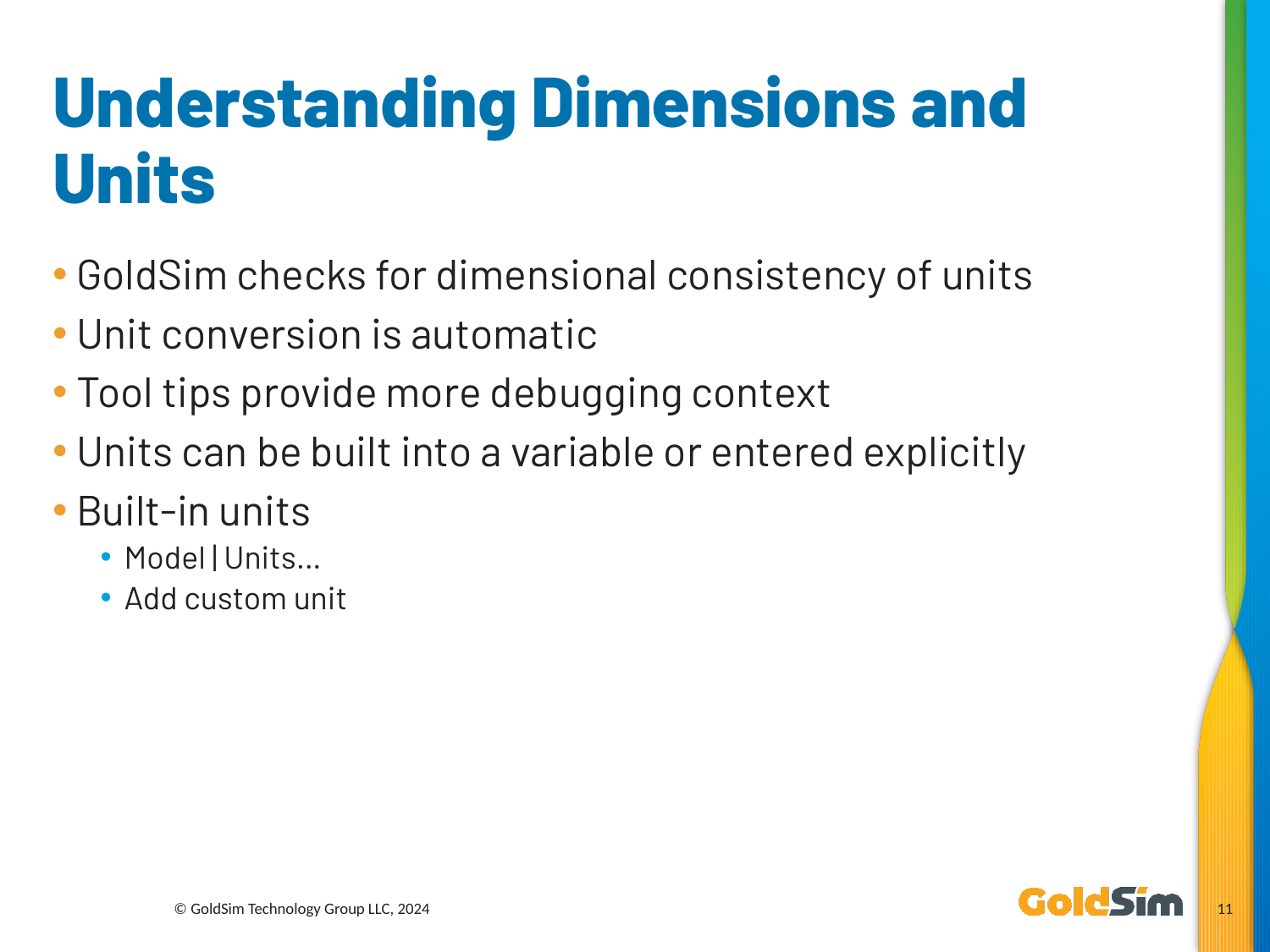

# Understanding Dimensions and Units
GoldSim checks for dimensional consistency of units
Unit conversion is automatic
Tool tips provide more debugging context
Units can be built into a variable or entered explicitly
Built-in units
Model | Units…
Add custom unit
© GoldSim Technology Group LLC, 2024
11